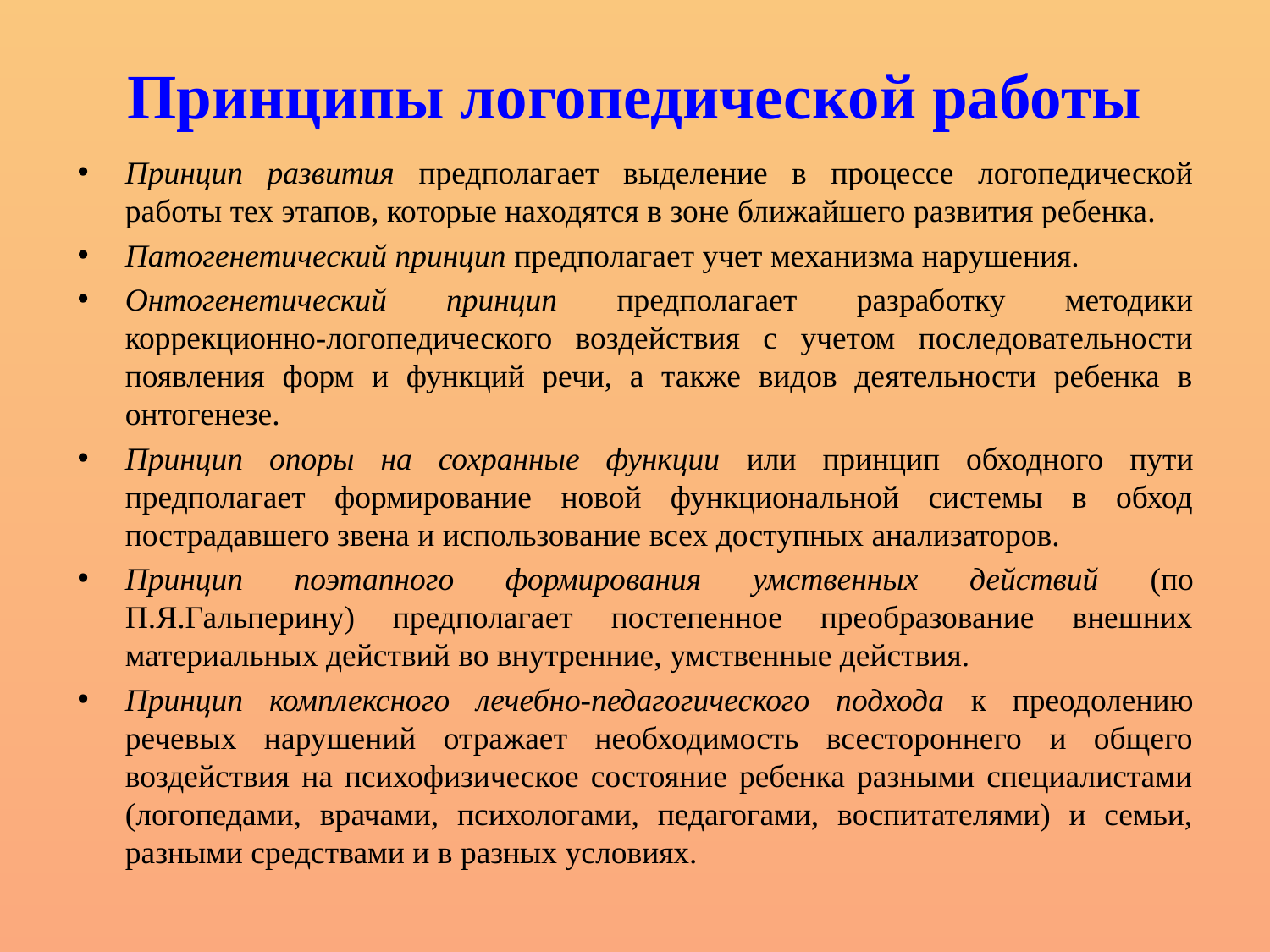

# Принципы логопедической работы
Принцип развития предполагает выделение в процессе логопедической работы тех этапов, которые находятся в зоне ближайшего развития ребенка.
Патогенетический принцип предполагает учет механизма нарушения.
Онтогенетический принцип предполагает разработку методики коррекционно-логопедического воздействия с учетом последовательности появления форм и функций речи, а также видов деятельности ребенка в онтогенезе.
Принцип опоры на сохранные функции или принцип обходного пути предполагает формирование новой функциональной системы в обход пострадавшего звена и использование всех доступных анализаторов.
Принцип поэтапного формирования умственных действий (по П.Я.Гальперину) предполагает постепенное преобразование внешних материальных действий во внутренние, умственные действия.
Принцип комплексного лечебно-педагогического подхода к преодолению речевых нарушений отражает необходимость всестороннего и общего воздействия на психофизическое состояние ребенка разными специалистами (логопедами, врачами, психологами, педагогами, воспитателями) и семьи, разными средствами и в разных условиях.